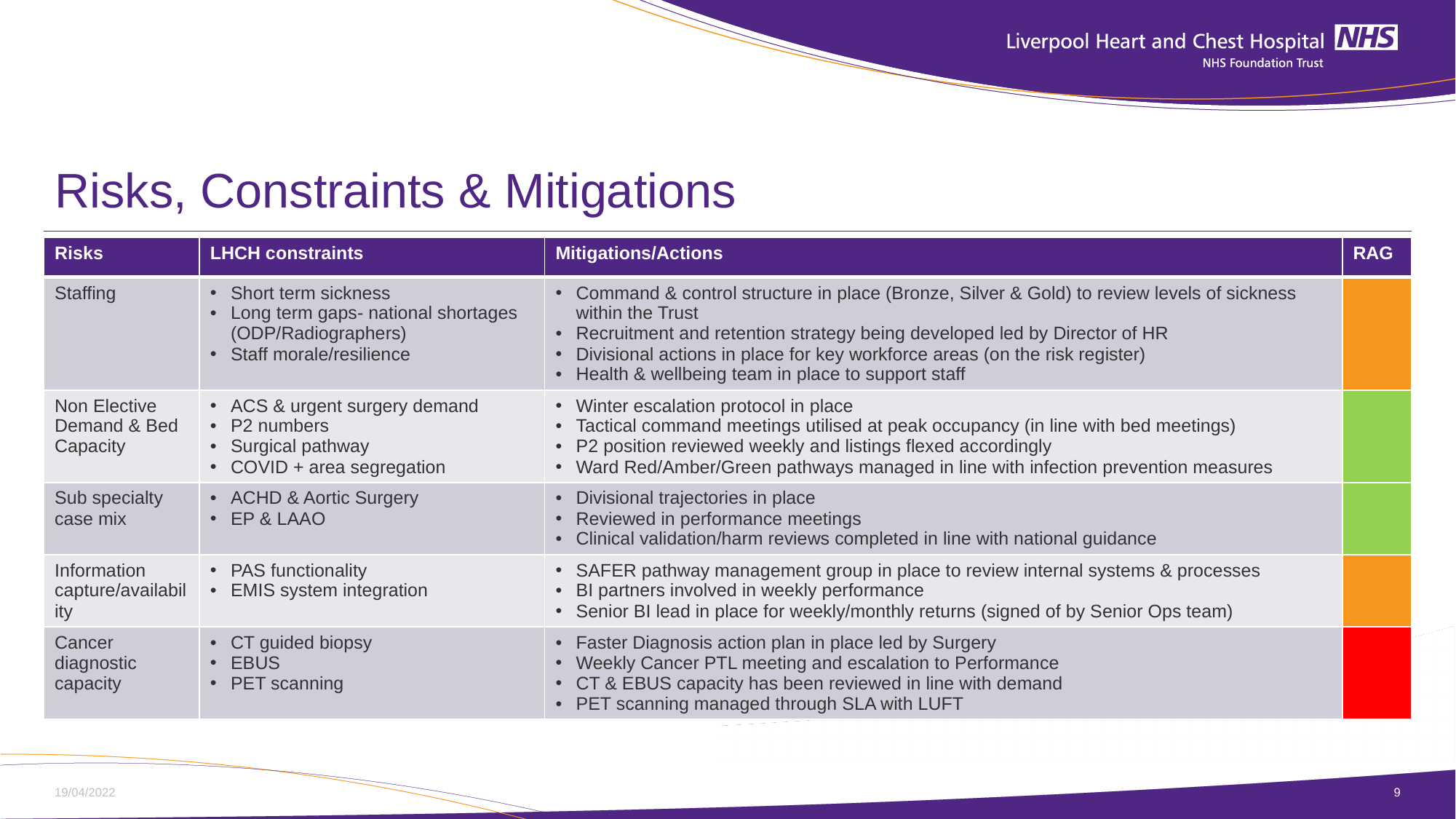

# Risks, Constraints & Mitigations
| Risks | LHCH constraints | Mitigations/Actions | RAG |
| --- | --- | --- | --- |
| Staffing | Short term sickness Long term gaps- national shortages (ODP/Radiographers) Staff morale/resilience | Command & control structure in place (Bronze, Silver & Gold) to review levels of sickness within the Trust Recruitment and retention strategy being developed led by Director of HR Divisional actions in place for key workforce areas (on the risk register) Health & wellbeing team in place to support staff |  |
| Non Elective Demand & Bed Capacity | ACS & urgent surgery demand P2 numbers Surgical pathway COVID + area segregation | Winter escalation protocol in place Tactical command meetings utilised at peak occupancy (in line with bed meetings) P2 position reviewed weekly and listings flexed accordingly Ward Red/Amber/Green pathways managed in line with infection prevention measures |  |
| Sub specialty case mix | ACHD & Aortic Surgery EP & LAAO | Divisional trajectories in place Reviewed in performance meetings Clinical validation/harm reviews completed in line with national guidance |  |
| Information capture/availability | PAS functionality EMIS system integration | SAFER pathway management group in place to review internal systems & processes BI partners involved in weekly performance Senior BI lead in place for weekly/monthly returns (signed of by Senior Ops team) |  |
| Cancer diagnostic capacity | CT guided biopsy EBUS PET scanning | Faster Diagnosis action plan in place led by Surgery Weekly Cancer PTL meeting and escalation to Performance CT & EBUS capacity has been reviewed in line with demand PET scanning managed through SLA with LUFT |  |
19/04/2022
9